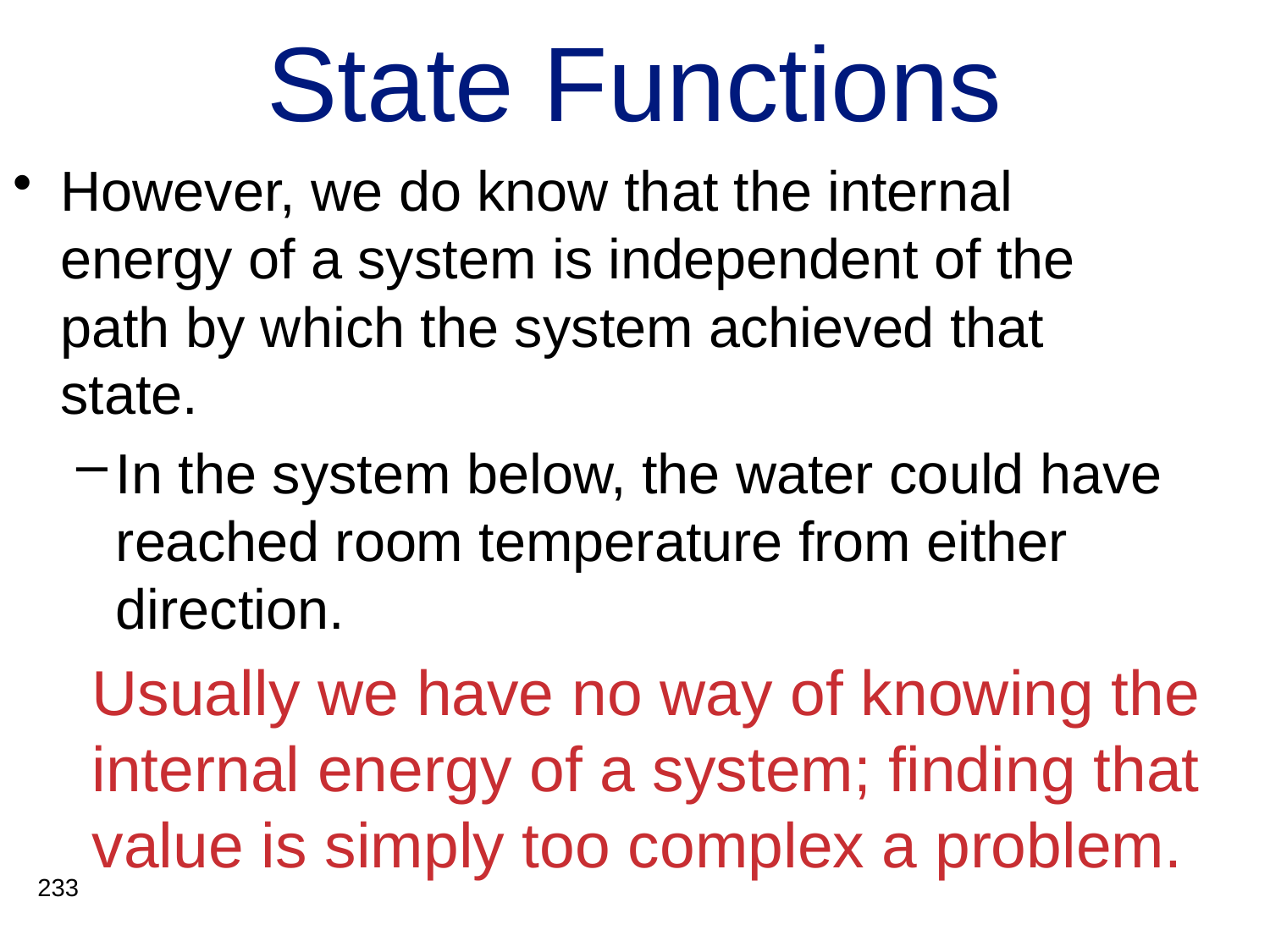

# State Functions
However, we do know that the internal energy of a system is independent of the path by which the system achieved that state.
In the system below, the water could have reached room temperature from either direction.
	Usually we have no way of knowing the internal energy of a system; finding that value is simply too complex a problem.
233